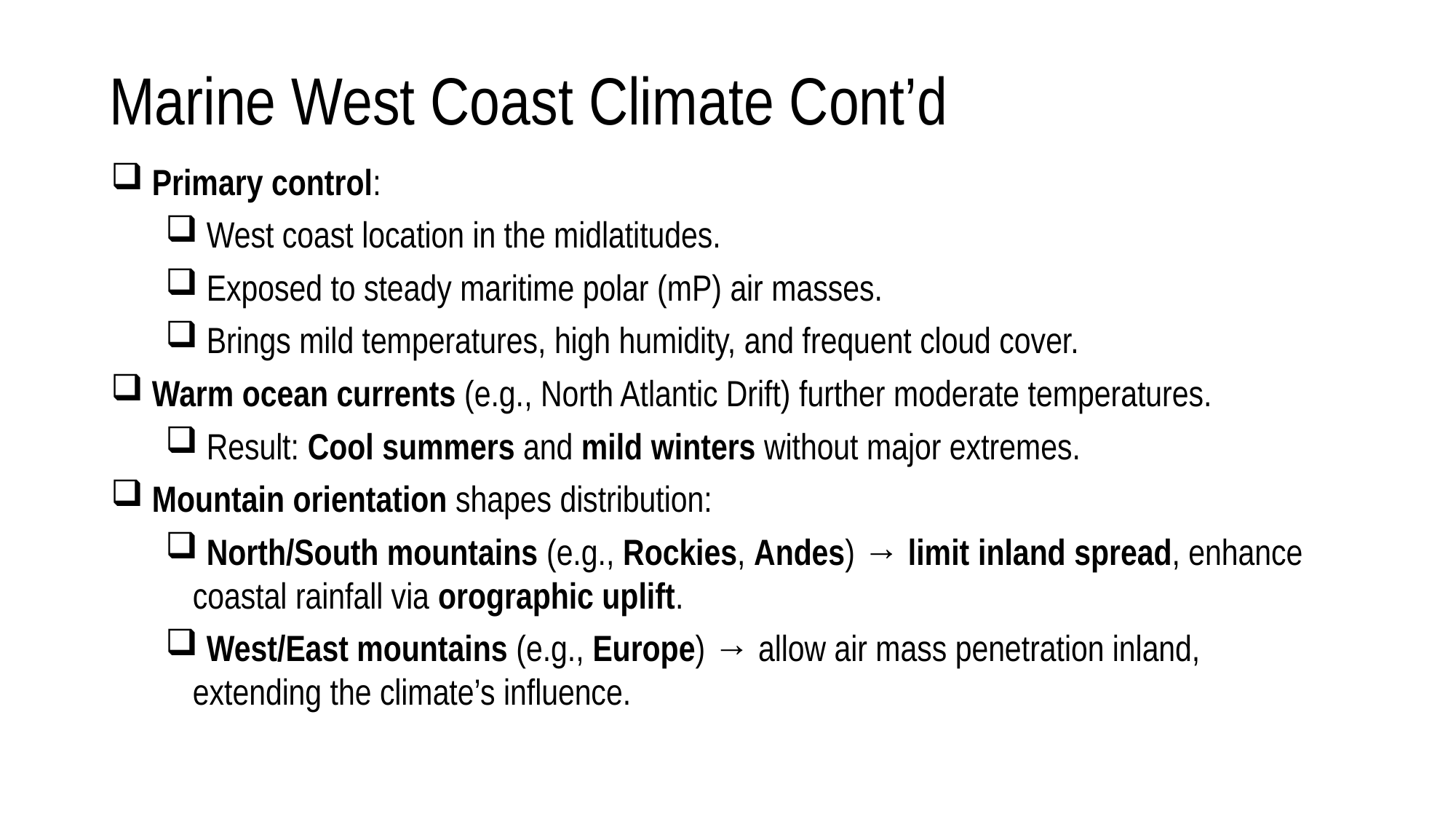

# Marine West Coast Climate Cont’d
 Primary control:
 West coast location in the midlatitudes.
 Exposed to steady maritime polar (mP) air masses.
 Brings mild temperatures, high humidity, and frequent cloud cover.
 Warm ocean currents (e.g., North Atlantic Drift) further moderate temperatures.
 Result: Cool summers and mild winters without major extremes.
 Mountain orientation shapes distribution:
 North/South mountains (e.g., Rockies, Andes) → limit inland spread, enhance coastal rainfall via orographic uplift.
 West/East mountains (e.g., Europe) → allow air mass penetration inland, extending the climate’s influence.